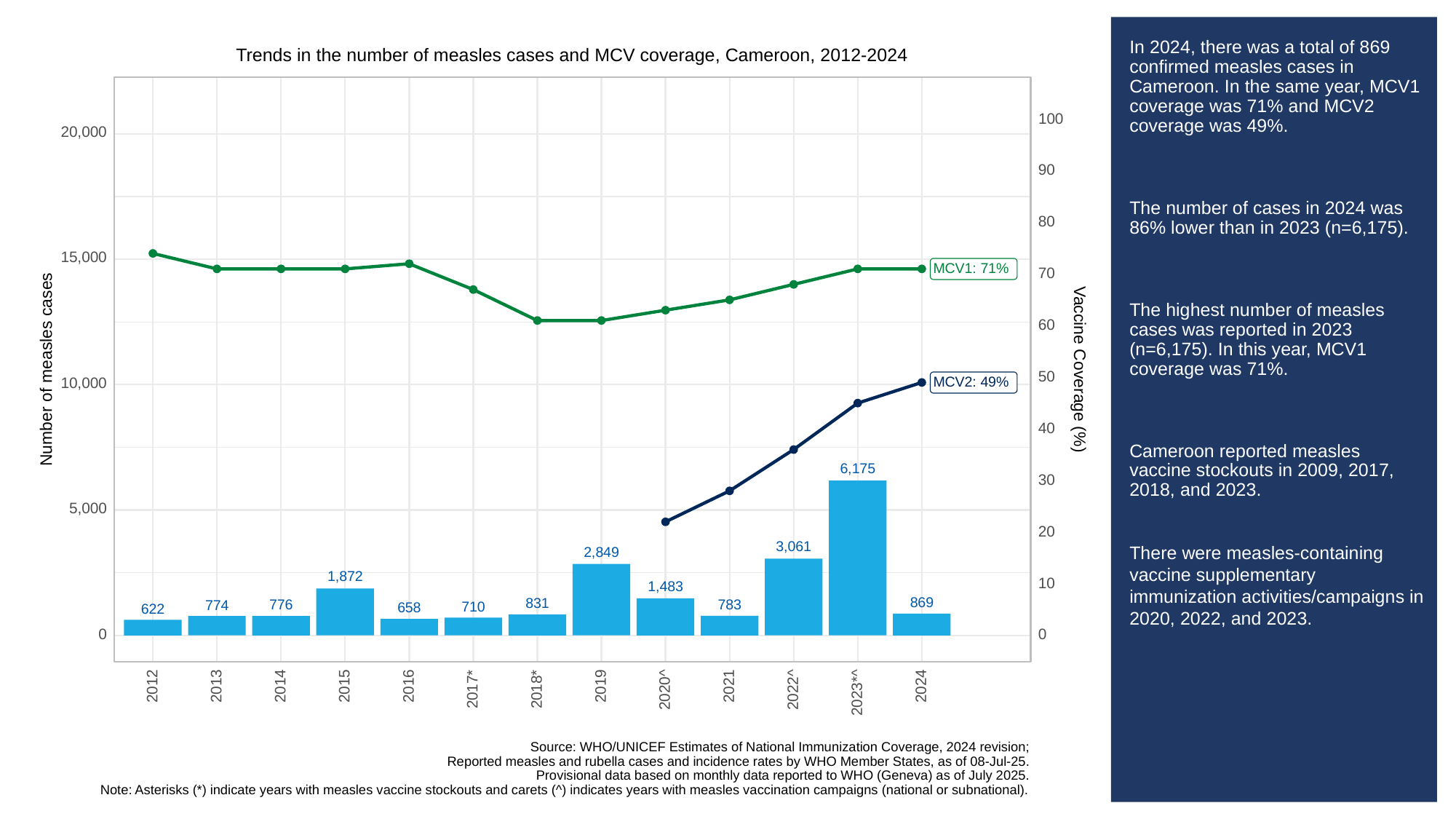

# In 2024, there was a total of 869 confirmed measles cases in Cameroon. In the same year, MCV1 coverage was 71% and MCV2 coverage was 49%.

The number of cases in 2024 was 86% lower than in 2023 (n=6,175).

The highest number of measles cases was reported in 2023 (n=6,175). In this year, MCV1 coverage was 71%.

Cameroon reported measles vaccine stockouts in 2009, 2017, 2018, and 2023.

There were measles-containing vaccine supplementary immunization activities/campaigns in 2020, 2022, and 2023.

Trends in the number of measles cases and MCV coverage, Cameroon, 2012-2024

100
20,000

90

80

15,000

MCV1: 71%

70

60

Vaccine Coverage (%)
Number of measles cases
50

MCV2: 49%
10,000

40

6,175
30

5,000

20
3,061
2,849

1,872

10
1,483

869

831
783
776
774
710
658
622

0
0

2013
2012
2014
2015
2016
2019
2021
2024
2017*
2018*
2020^
2022^
2023*^
Source: WHO/UNICEF Estimates of National Immunization Coverage, 2024 revision;
Reported measles and rubella cases and incidence rates by WHO Member States, as of 08-Jul-25.
Provisional data based on monthly data reported to WHO (Geneva) as of July 2025.
Note: Asterisks (*) indicate years with measles vaccine stockouts and carets (^) indicates years with measles vaccination campaigns (national or subnational).